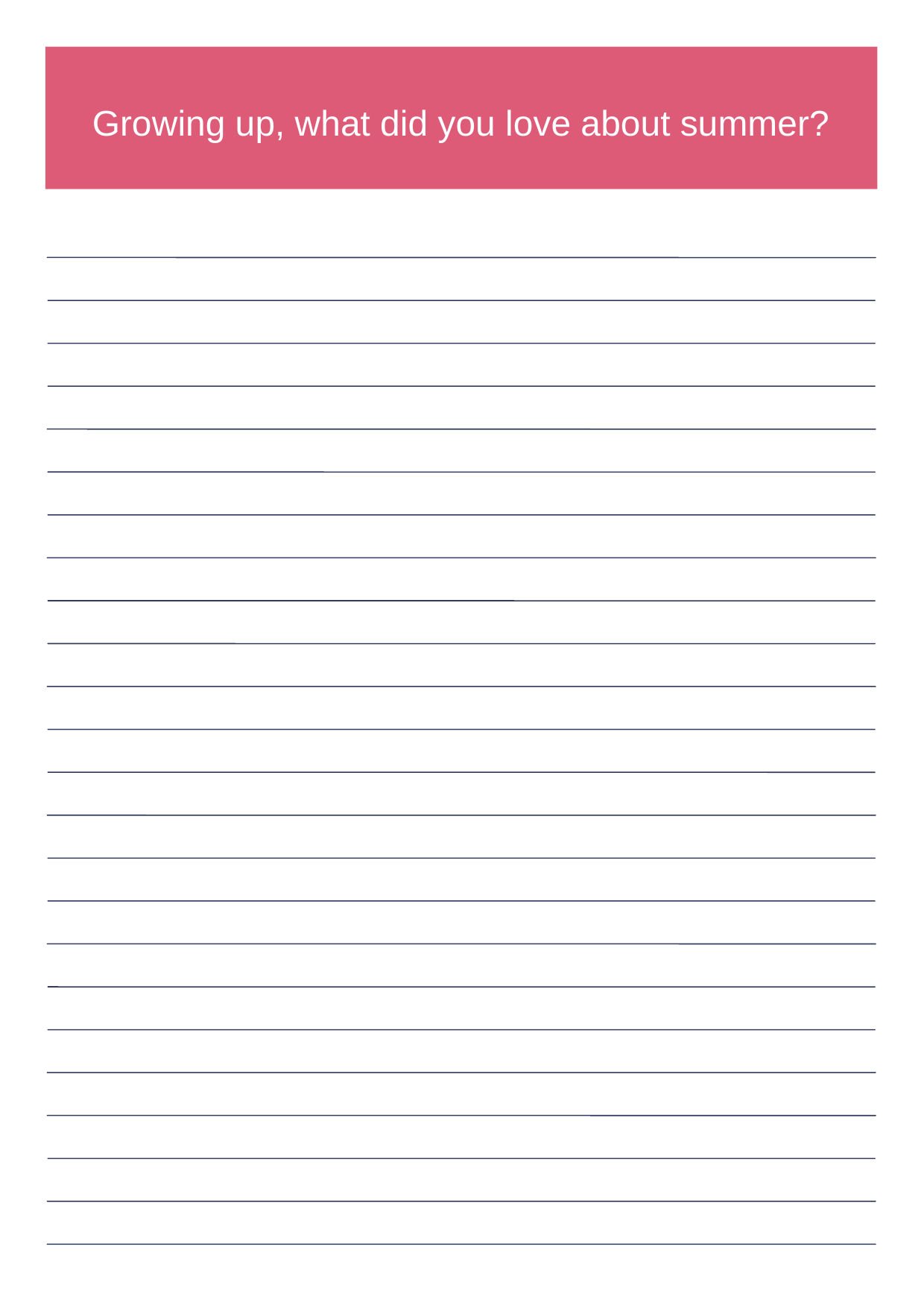

Growing up, what did you love about summer?